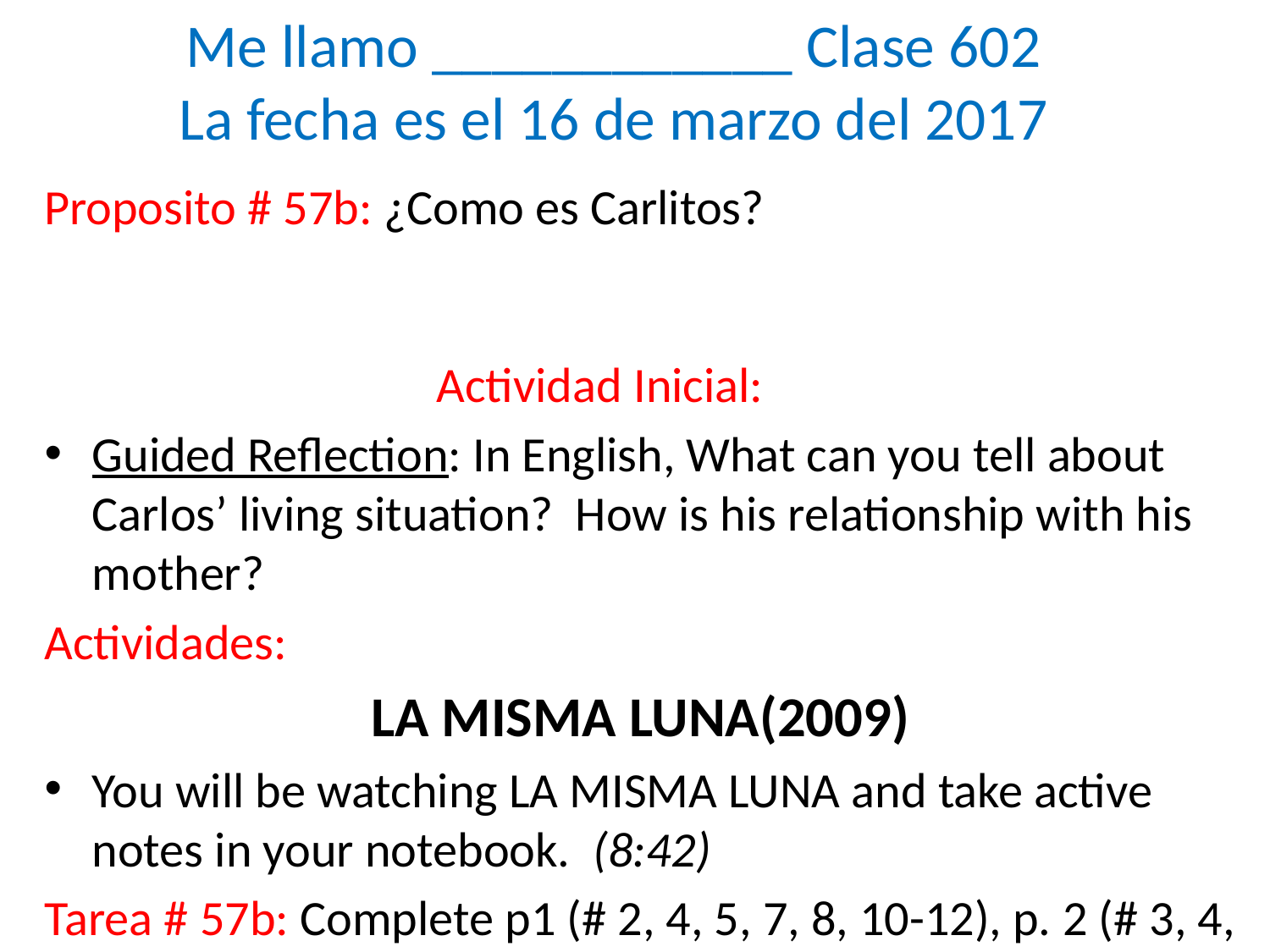

# Me llamo ____________ Clase 602 La fecha es el 16 de marzo del 2017
Proposito # 57b: ¿Como es Carlitos?                                                                                                                                                                                                                                                                                                    Actividad Inicial:
Guided Reflection: In English, What can you tell about Carlos’ living situation?  How is his relationship with his mother?
Actividades:
LA MISMA LUNA(2009)
You will be watching LA MISMA LUNA and take active notes in your notebook.  (8:42)
Tarea # 57b: Complete p1 (# 2, 4, 5, 7, 8, 10-12), p. 2 (# 3, 4, 6), p.3 (# 5-7), p. 4 (14-19, 22) of the LA MISMA LUNA Activity Packet